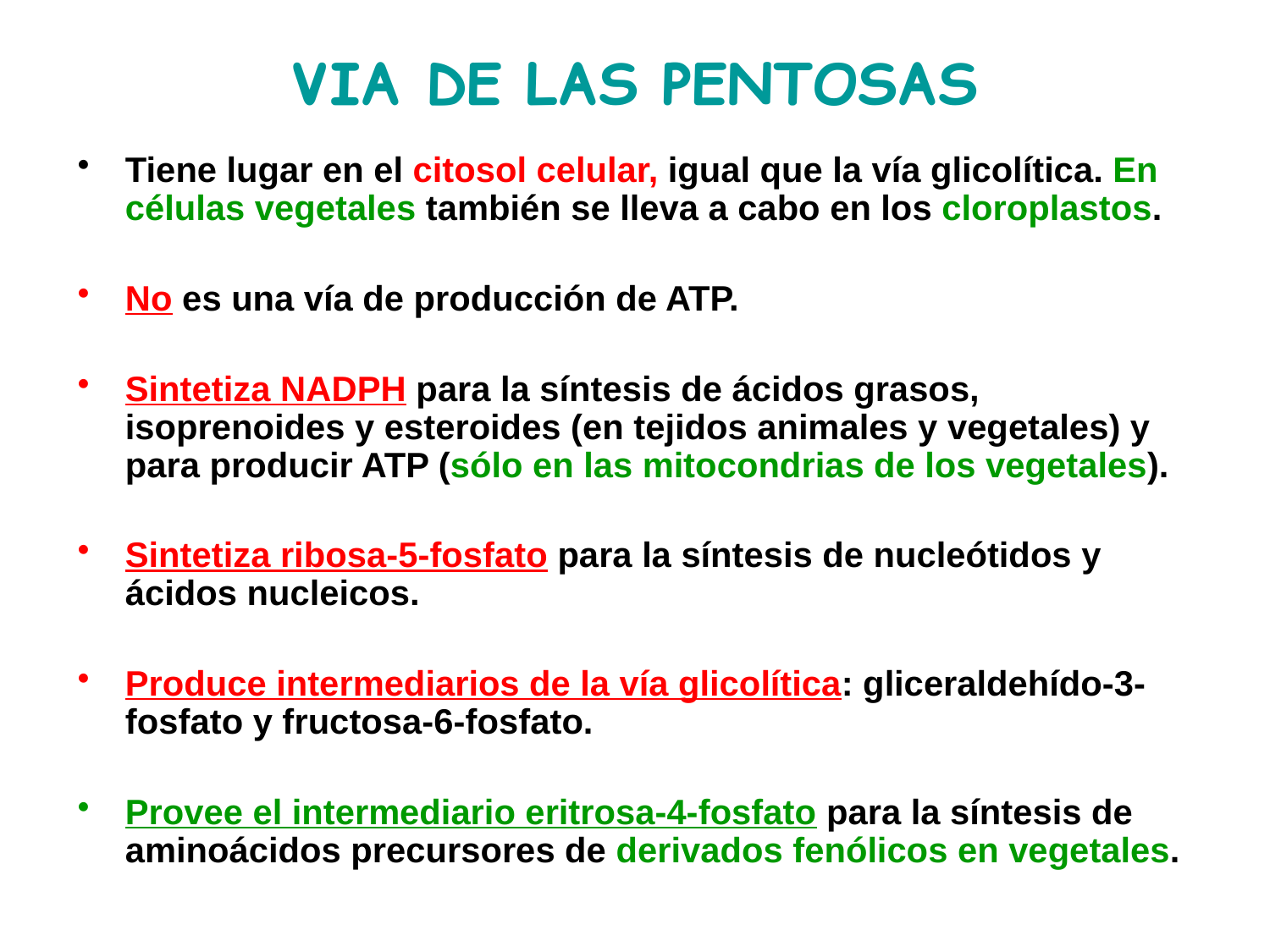

VIA DE LAS PENTOSAS
Tiene lugar en el citosol celular, igual que la vía glicolítica. En células vegetales también se lleva a cabo en los cloroplastos.

No es una vía de producción de ATP.

Sintetiza NADPH para la síntesis de ácidos grasos, isoprenoides y esteroides (en tejidos animales y vegetales) y para producir ATP (sólo en las mitocondrias de los vegetales).

Sintetiza ribosa-5-fosfato para la síntesis de nucleótidos y ácidos nucleicos.

Produce intermediarios de la vía glicolítica: gliceraldehído-3- fosfato y fructosa-6-fosfato.

Provee el intermediario eritrosa-4-fosfato para la síntesis de aminoácidos precursores de derivados fenólicos en vegetales.